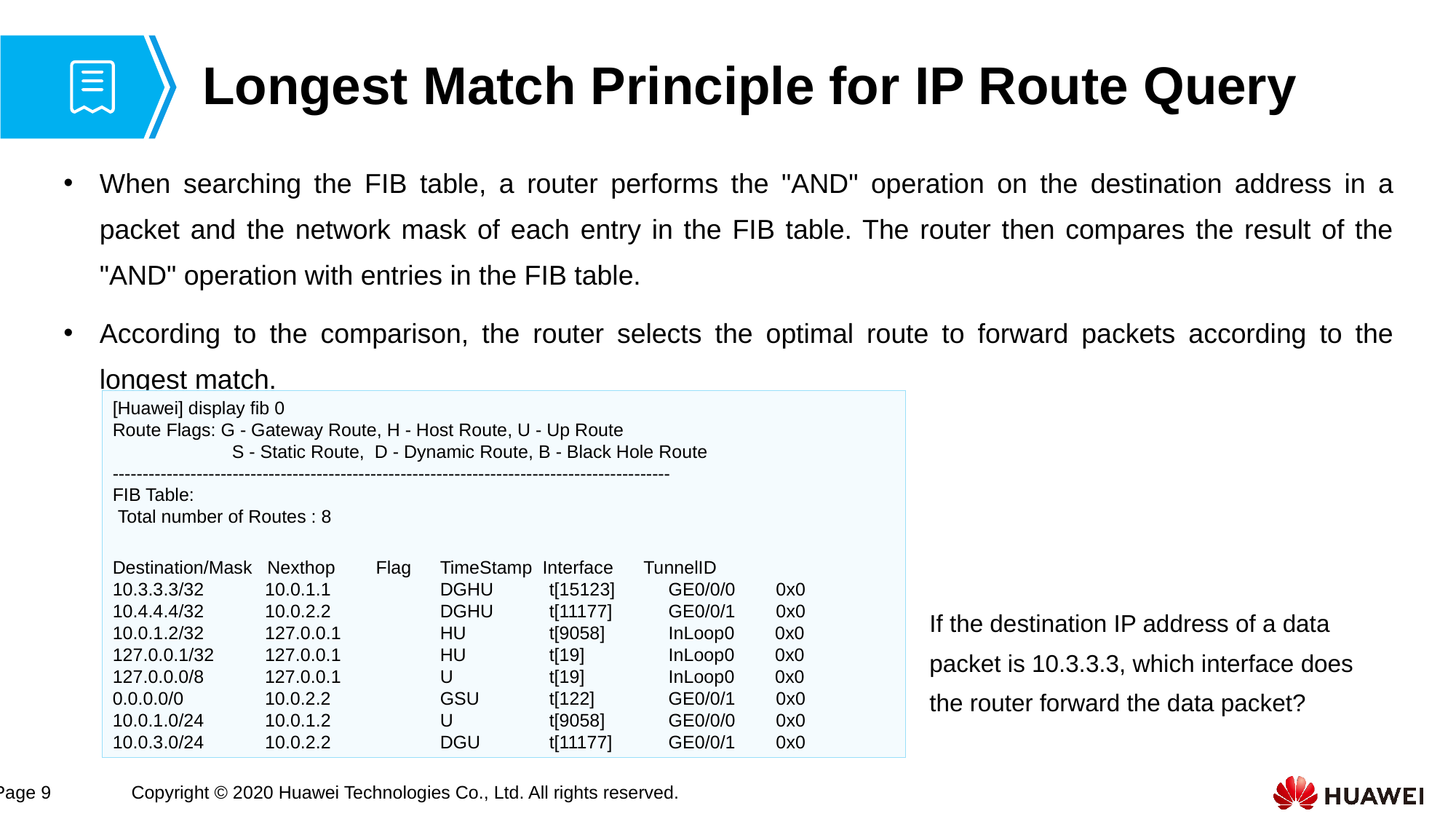

# Longest Match Principle for IP Route Query
When searching the FIB table, a router performs the "AND" operation on the destination address in a packet and the network mask of each entry in the FIB table. The router then compares the result of the "AND" operation with entries in the FIB table.
According to the comparison, the router selects the optimal route to forward packets according to the longest match.
[Huawei] display fib 0
Route Flags: G - Gateway Route, H - Host Route, U - Up Route
             	  S - Static Route,  D - Dynamic Route, B - Black Hole Route
---------------------------------------------------------------------------------------------
FIB Table:
 Total number of Routes : 8

Destination/Mask   Nexthop        Flag	TimeStamp  Interface      TunnelID
10.3.3.3/32            10.0.1.1	DGHU	t[15123]	  GE0/0/0        0x0
10.4.4.4/32            10.0.2.2	DGHU	t[11177]	  GE0/0/1        0x0
10.0.1.2/32            127.0.0.1	HU	t[9058]	  InLoop0        0x0
127.0.0.1/32          127.0.0.1	HU	t[19]	  InLoop0        0x0
127.0.0.0/8            127.0.0.1	U	t[19]	  InLoop0        0x0
0.0.0.0/0                10.0.2.2	GSU	t[122]	  GE0/0/1        0x0
10.0.1.0/24            10.0.1.2	U	t[9058]	  GE0/0/0        0x0
10.0.3.0/24            10.0.2.2	DGU	t[11177]	  GE0/0/1        0x0
If the destination IP address of a data packet is 10.3.3.3, which interface does the router forward the data packet?